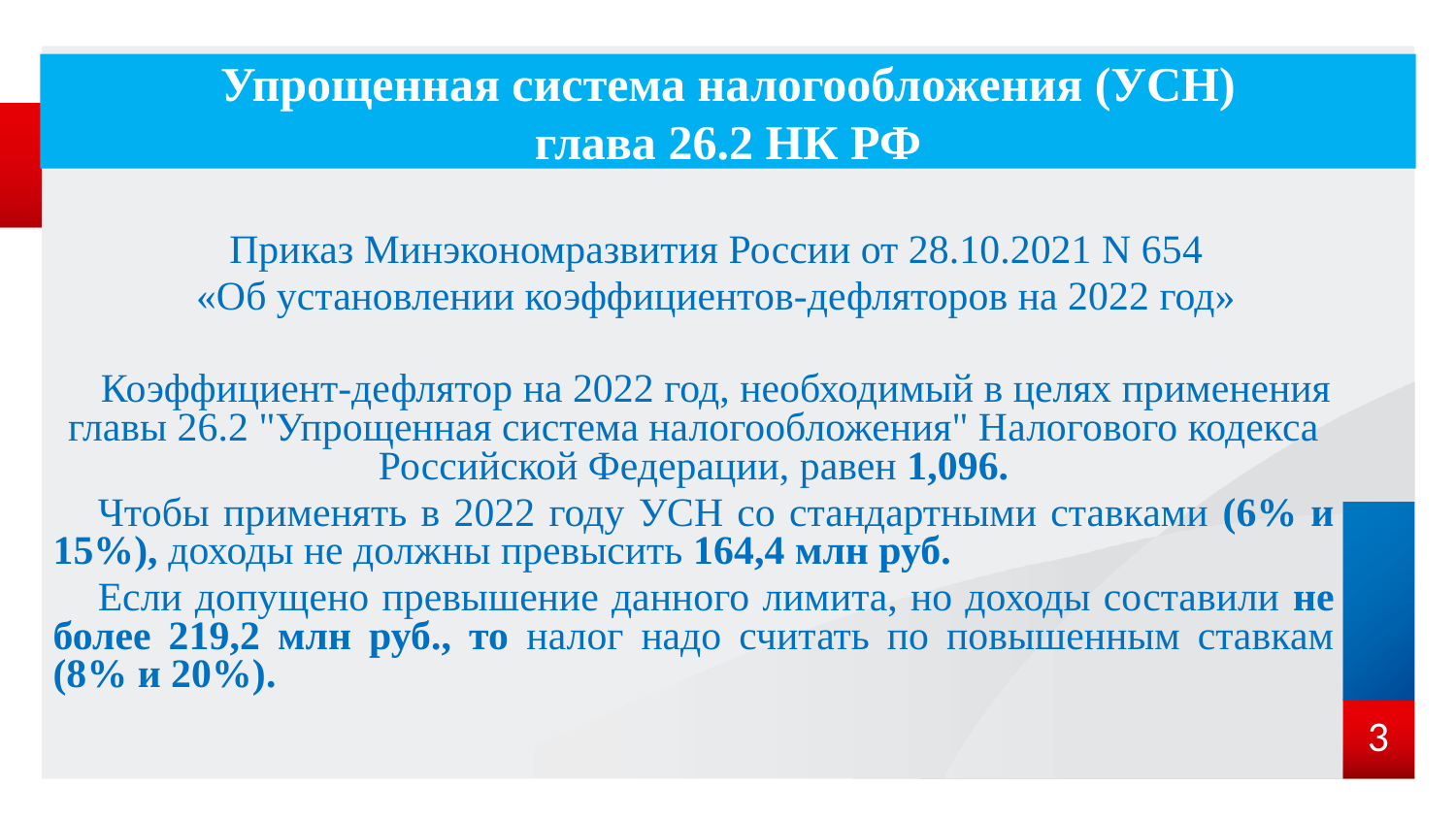

# Упрощенная система налогообложения (УСН) глава 26.2 НК РФ

Приказ Минэкономразвития России от 28.10.2021 N 654
«Об установлении коэффициентов-дефляторов на 2022 год»

Коэффициент-дефлятор на 2022 год, необходимый в целях применения главы 26.2 "Упрощенная система налогообложения" Налогового кодекса Российской Федерации, равен 1,096.
Чтобы применять в 2022 году УСН со стандартными ставками (6% и 15%), доходы не должны превысить 164,4 млн руб.
Если допущено превышение данного лимита, но доходы составили не более 219,2 млн руб., то налог надо считать по повышенным ставкам (8% и 20%).

3